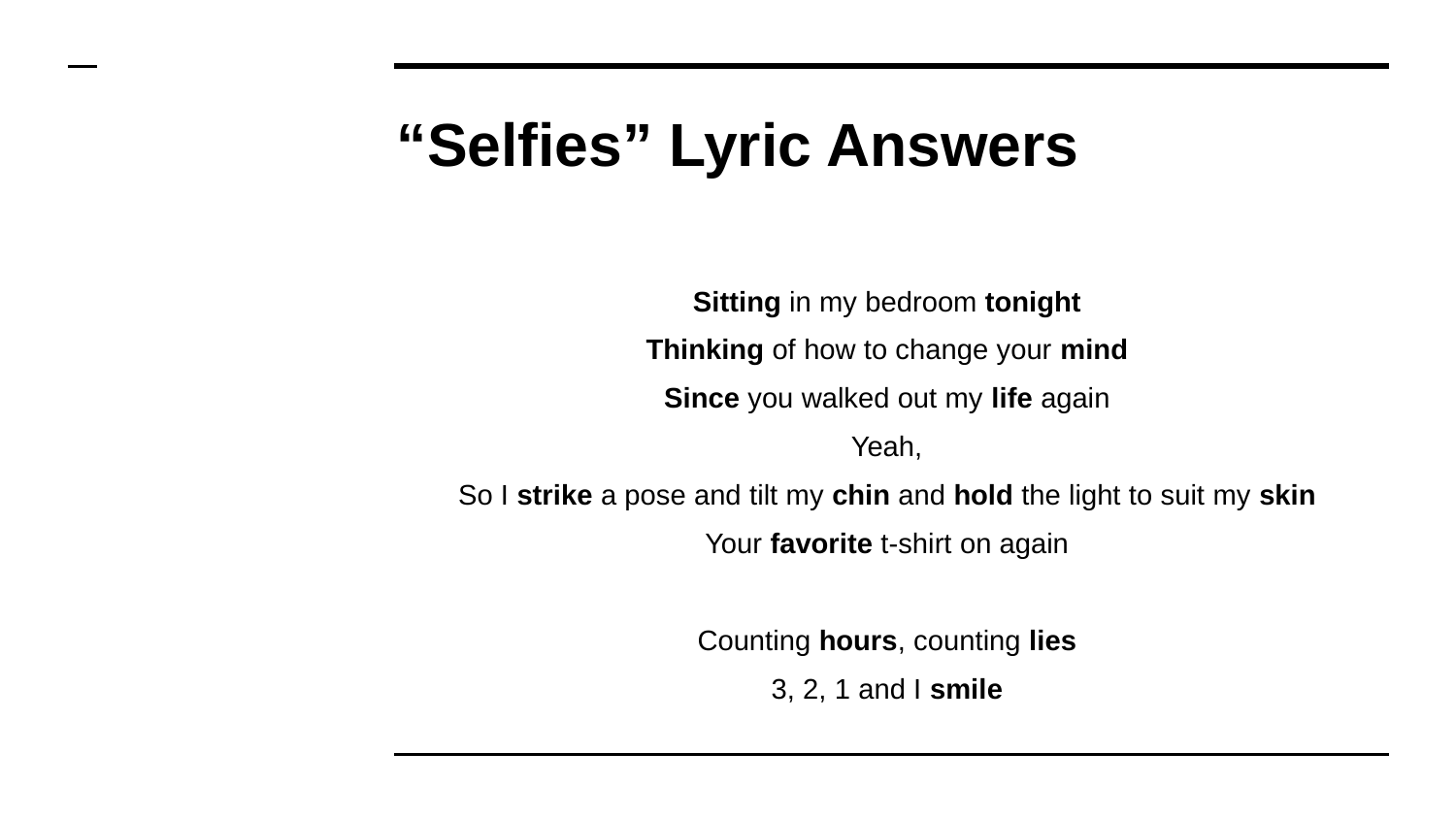

# “Selfies” Lyric Answers
Sitting in my bedroom tonight
Thinking of how to change your mind
Since you walked out my life again
Yeah,
So I strike a pose and tilt my chin and hold the light to suit my skin
Your favorite t-shirt on again

Counting hours, counting lies
3, 2, 1 and I smile